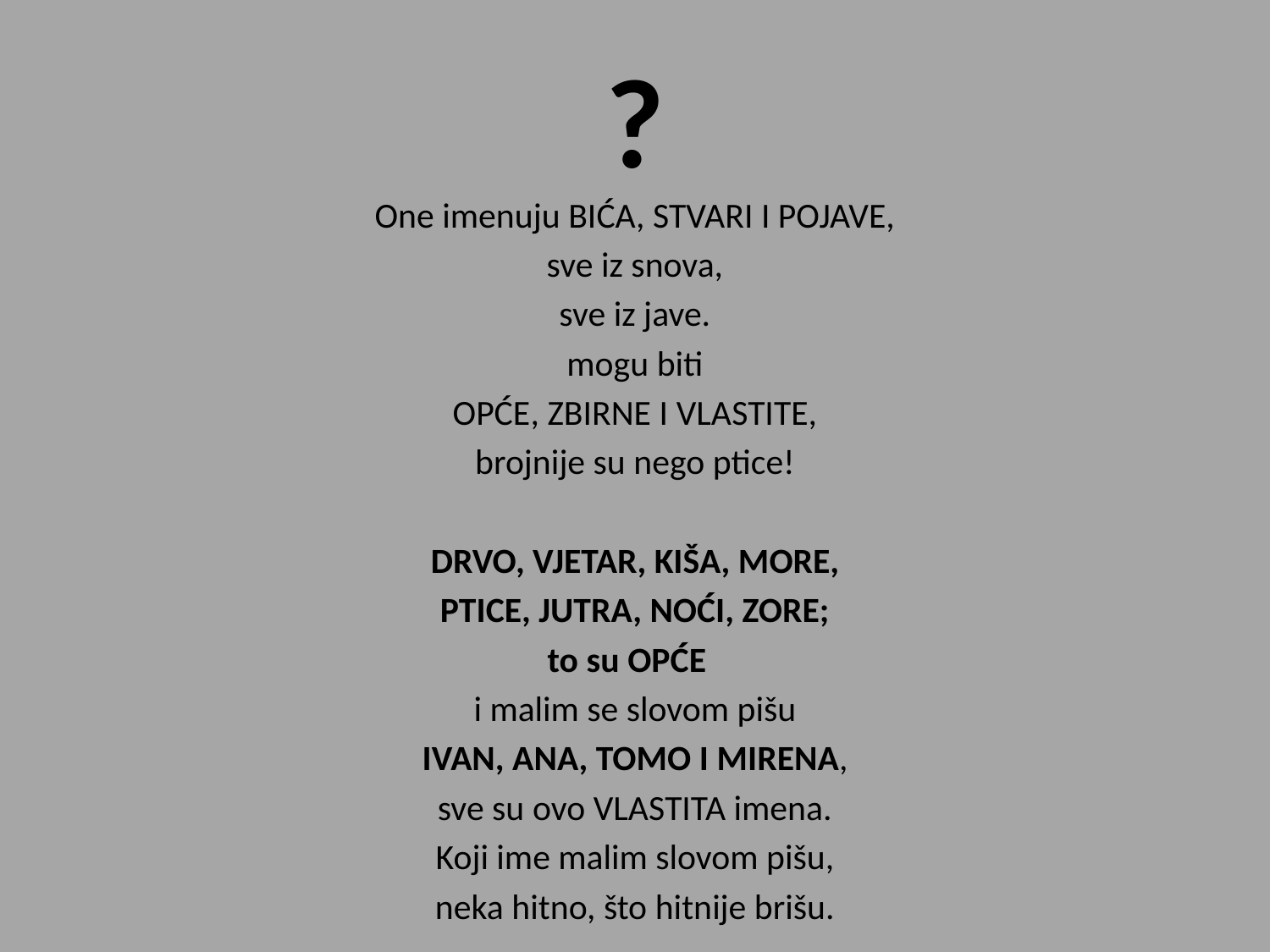

# ?
One imenuju BIĆA, STVARI I POJAVE,
sve iz snova,
sve iz jave.
mogu biti
OPĆE, ZBIRNE I VLASTITE,
brojnije su nego ptice!

DRVO, VJETAR, KIŠA, MORE,
PTICE, JUTRA, NOĆI, ZORE;
to su OPĆE
i malim se slovom pišu
IVAN, ANA, TOMO I MIRENA,
sve su ovo VLASTITA imena.
Koji ime malim slovom pišu,
neka hitno, što hitnije brišu.